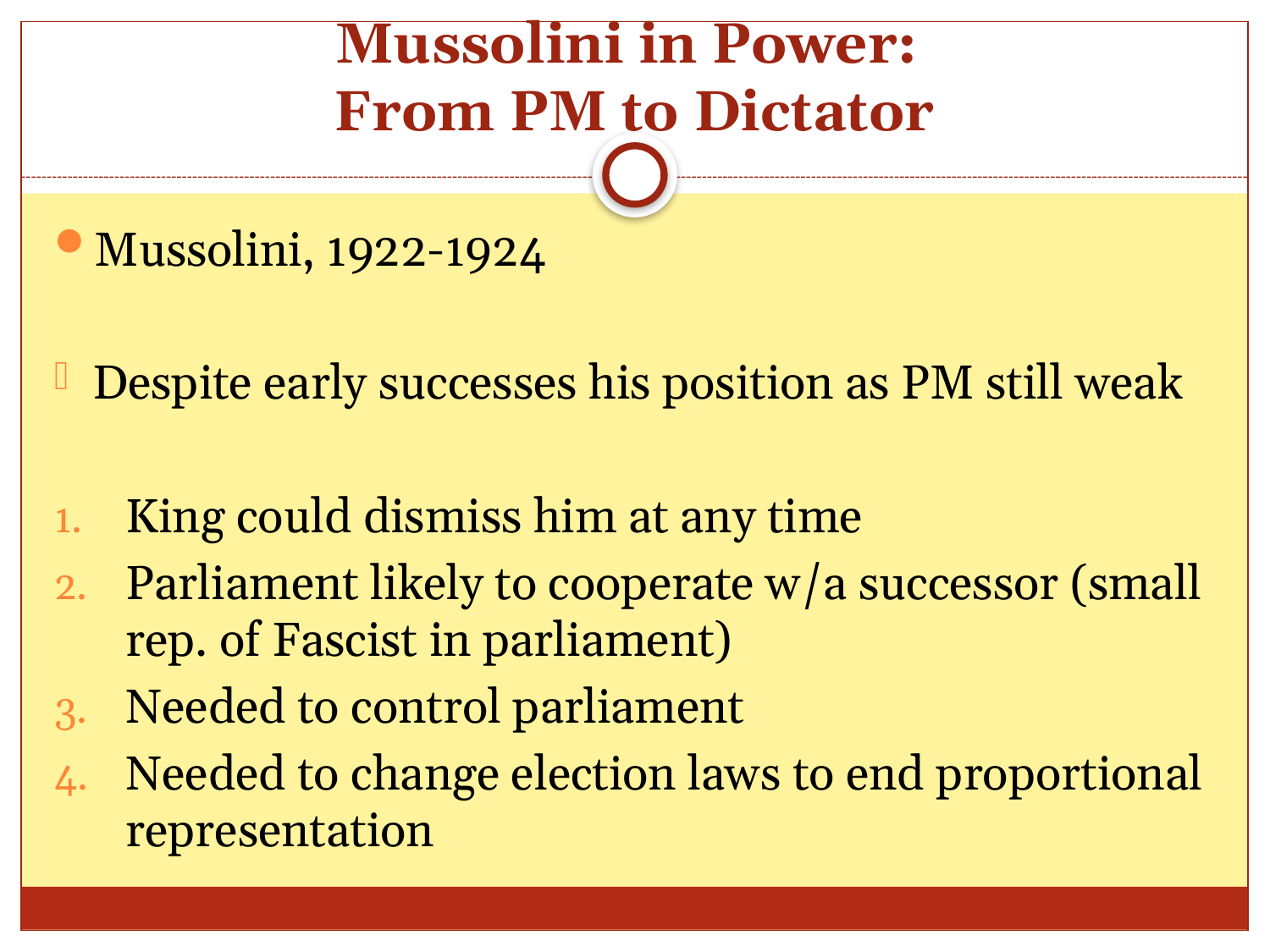

# Mussolini in Power: From PM to Dictator
Mussolini, 1922-1924

Despite early successes his position as PM still weak

King could dismiss him at any time
Parliament likely to cooperate w/a successor (small rep. of Fascist in parliament)
Needed to control parliament
Needed to change election laws to end proportional representation